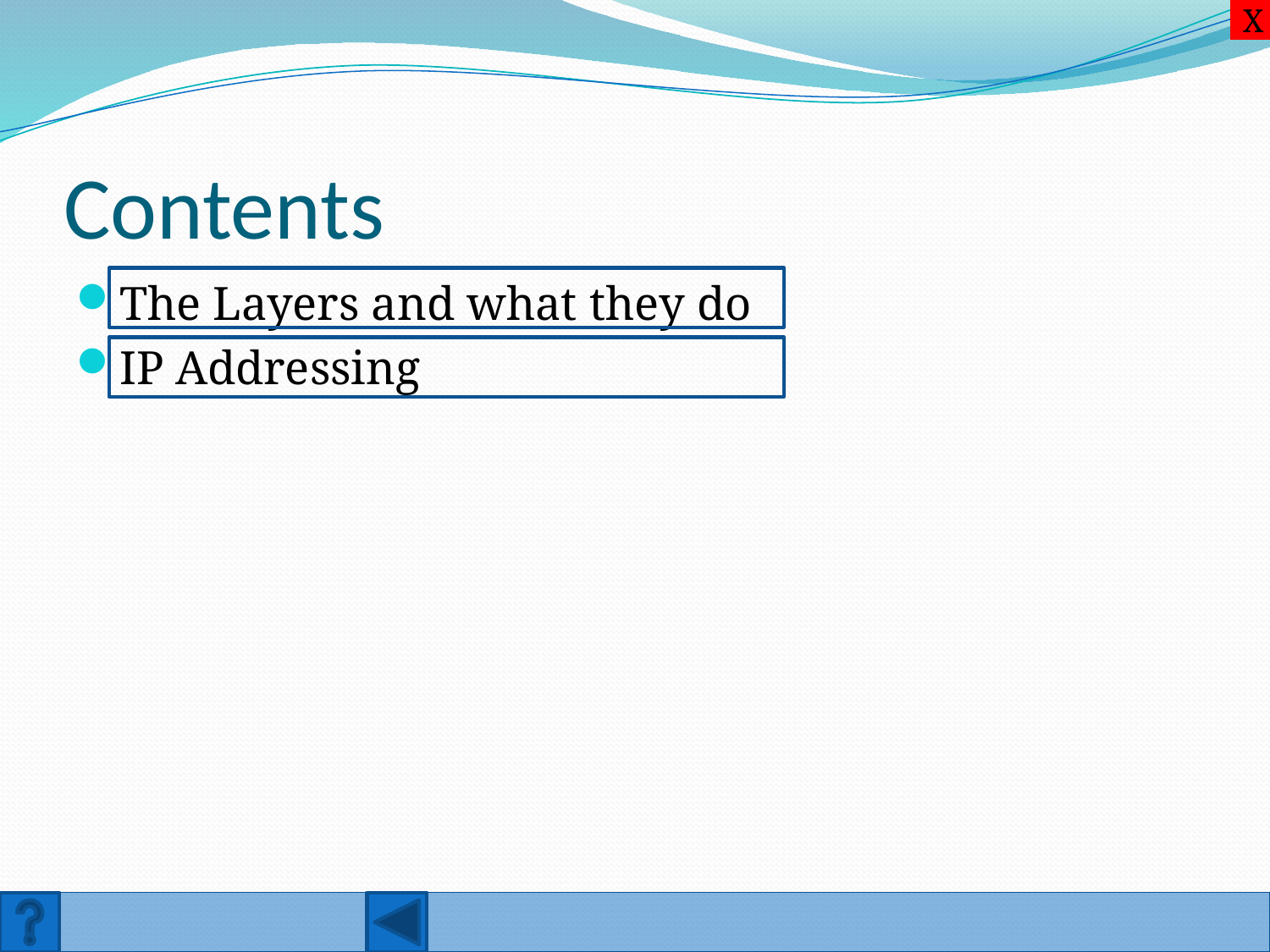

X
# Contents

The Layers and what they do
IP Addressing